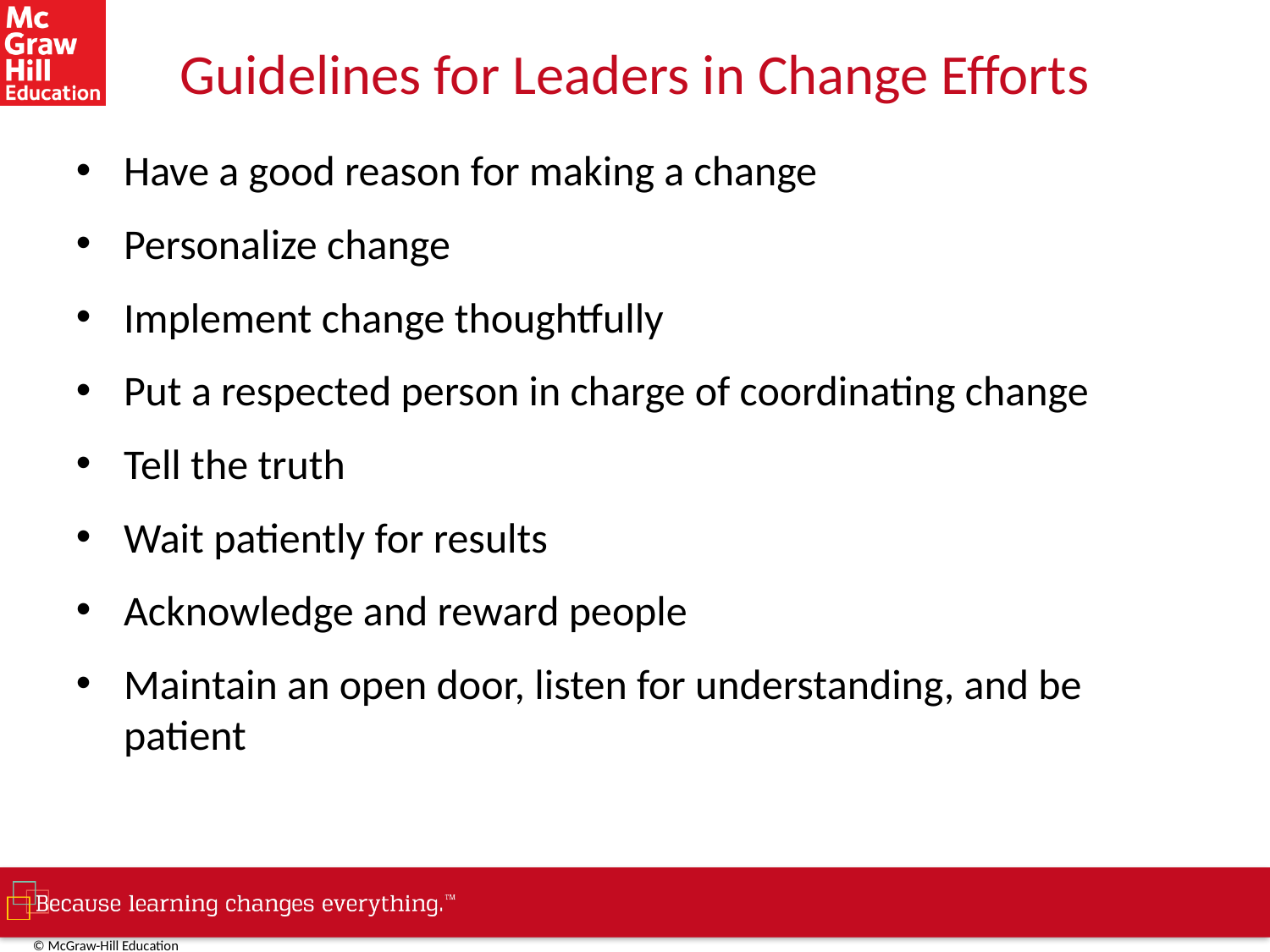

# Guidelines for Leaders in Change Efforts
Have a good reason for making a change
Personalize change
Implement change thoughtfully
Put a respected person in charge of coordinating change
Tell the truth
Wait patiently for results
Acknowledge and reward people
Maintain an open door, listen for understanding, and be patient